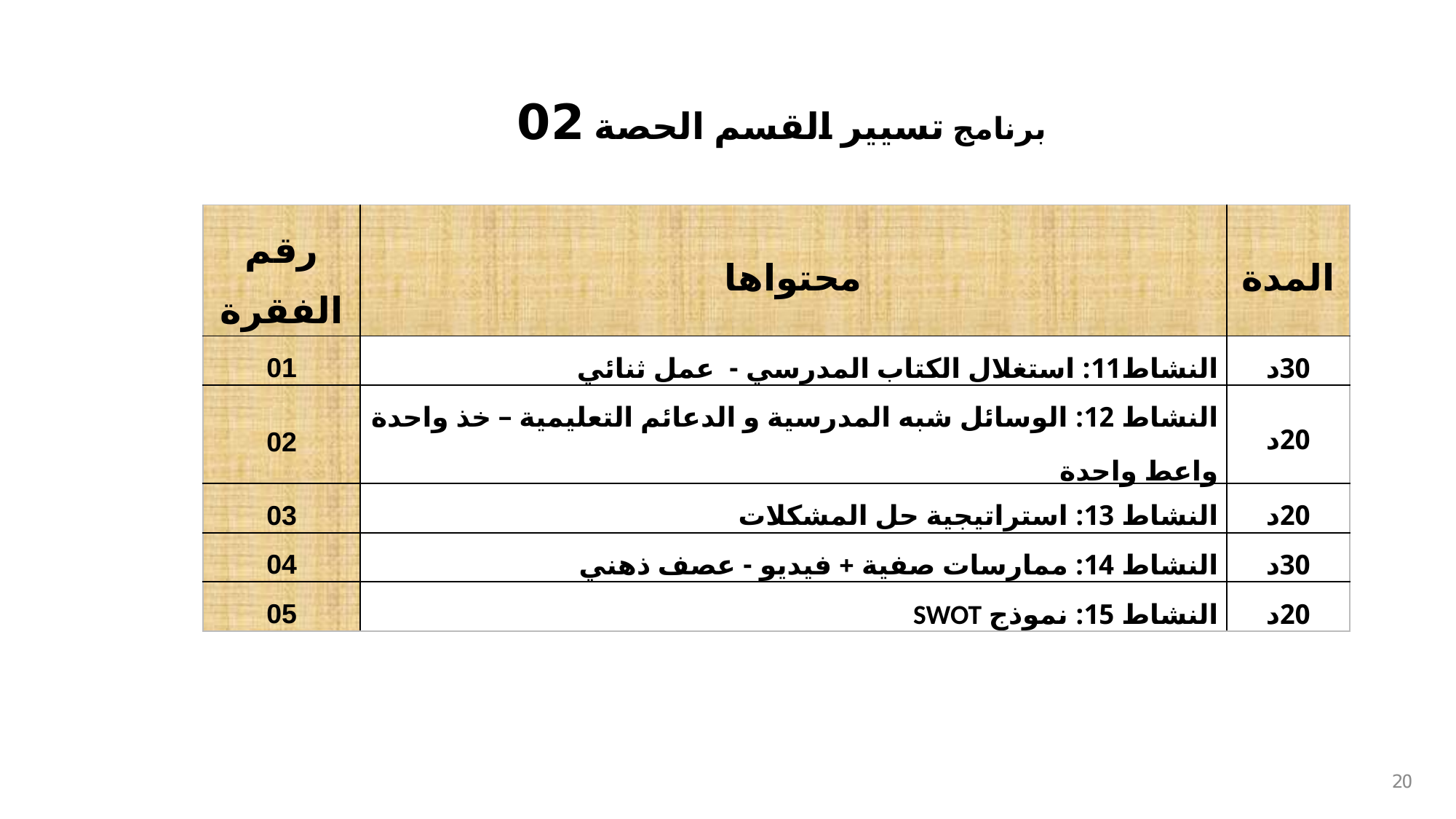

برنامج تسيير القسم الحصة 02
| رقم الفقرة | محتواها | المدة |
| --- | --- | --- |
| 01 | النشاط11: استغلال الكتاب المدرسي - عمل ثنائي | 30د |
| 02 | النشاط 12: الوسائل شبه المدرسية و الدعائم التعليمية – خذ واحدة واعط واحدة | 20د |
| 03 | النشاط 13: استراتيجية حل المشكلات | 20د |
| 04 | النشاط 14: ممارسات صفية + فيديو - عصف ذهني | 30د |
| 05 | النشاط 15: نموذج SWOT | 20د |
20